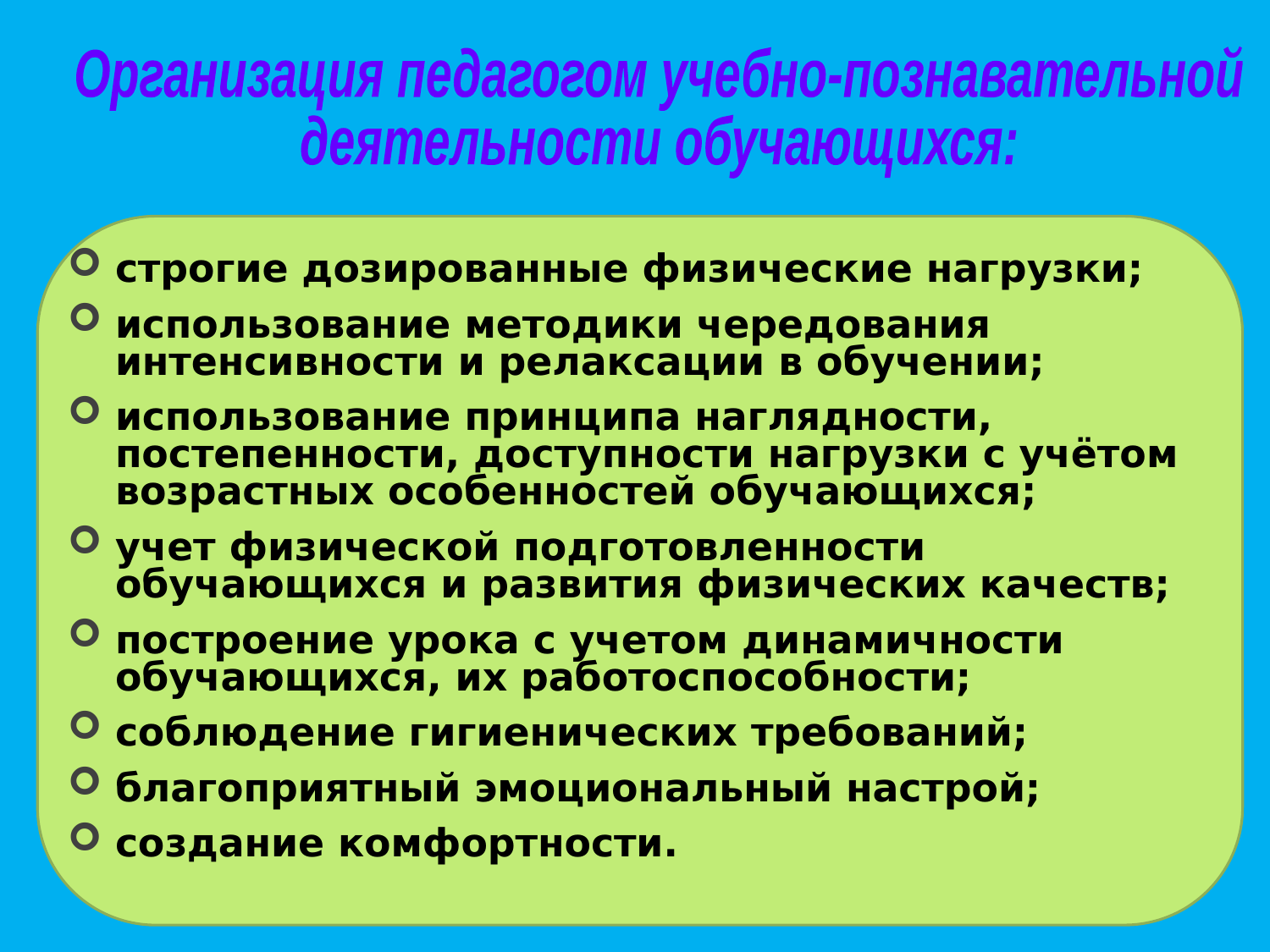

Организация педагогом учебно-познавательной
деятельности обучающихся:

#

строгие дозированные физические нагрузки;
использование методики чередования интенсивности и релаксации в обучении;
использование принципа наглядности, постепенности, доступности нагрузки с учётом возрастных особенностей обучающихся;
учет физической подготовленности обучающихся и развития физических качеств;
построение урока с учетом динамичности обучающихся, их работоспособности;
соблюдение гигиенических требований;
благоприятный эмоциональный настрой;
создание комфортности.